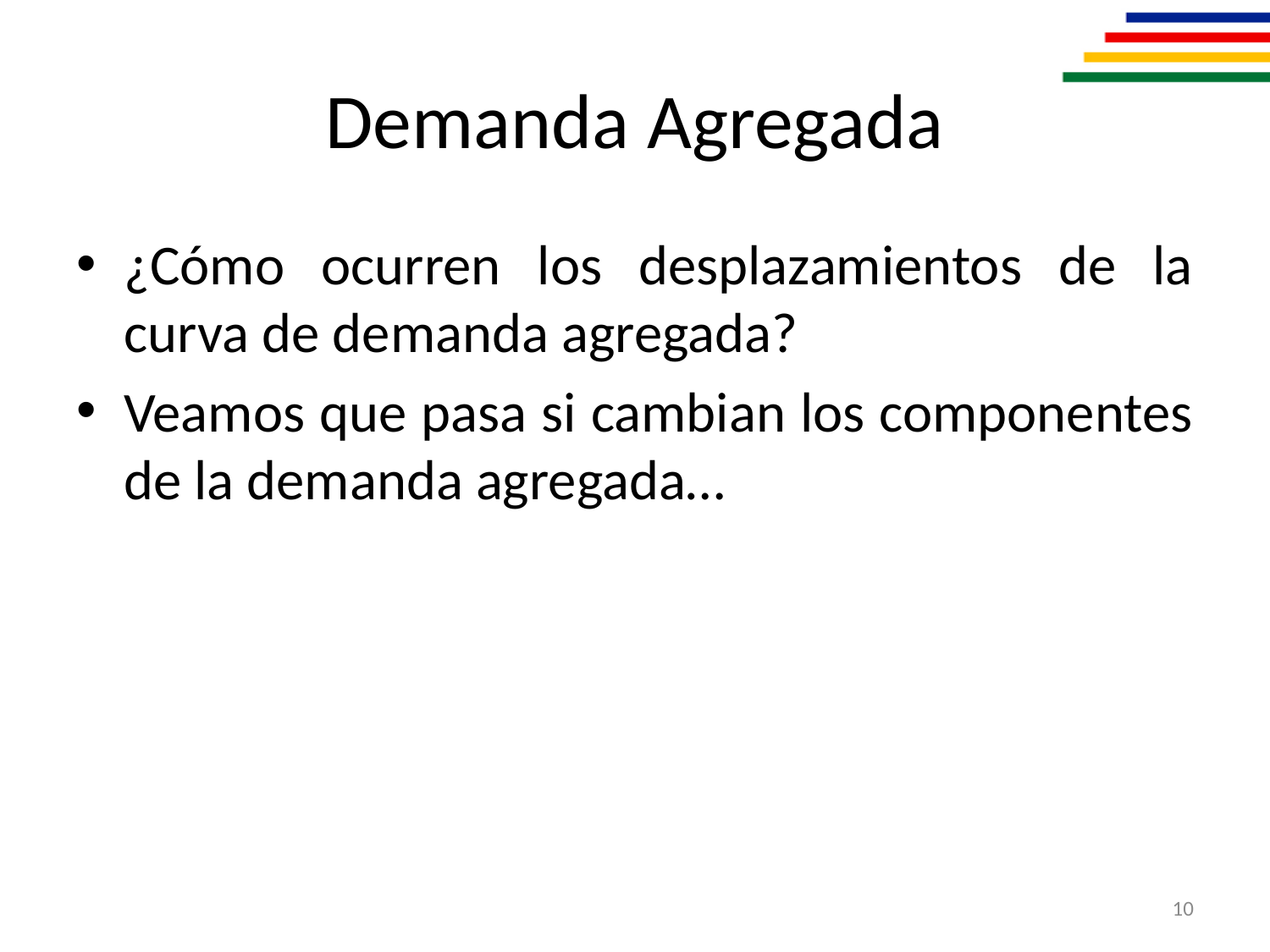

# Demanda Agregada
¿Cómo ocurren los desplazamientos de la curva de demanda agregada?
Veamos que pasa si cambian los componentes de la demanda agregada…
10